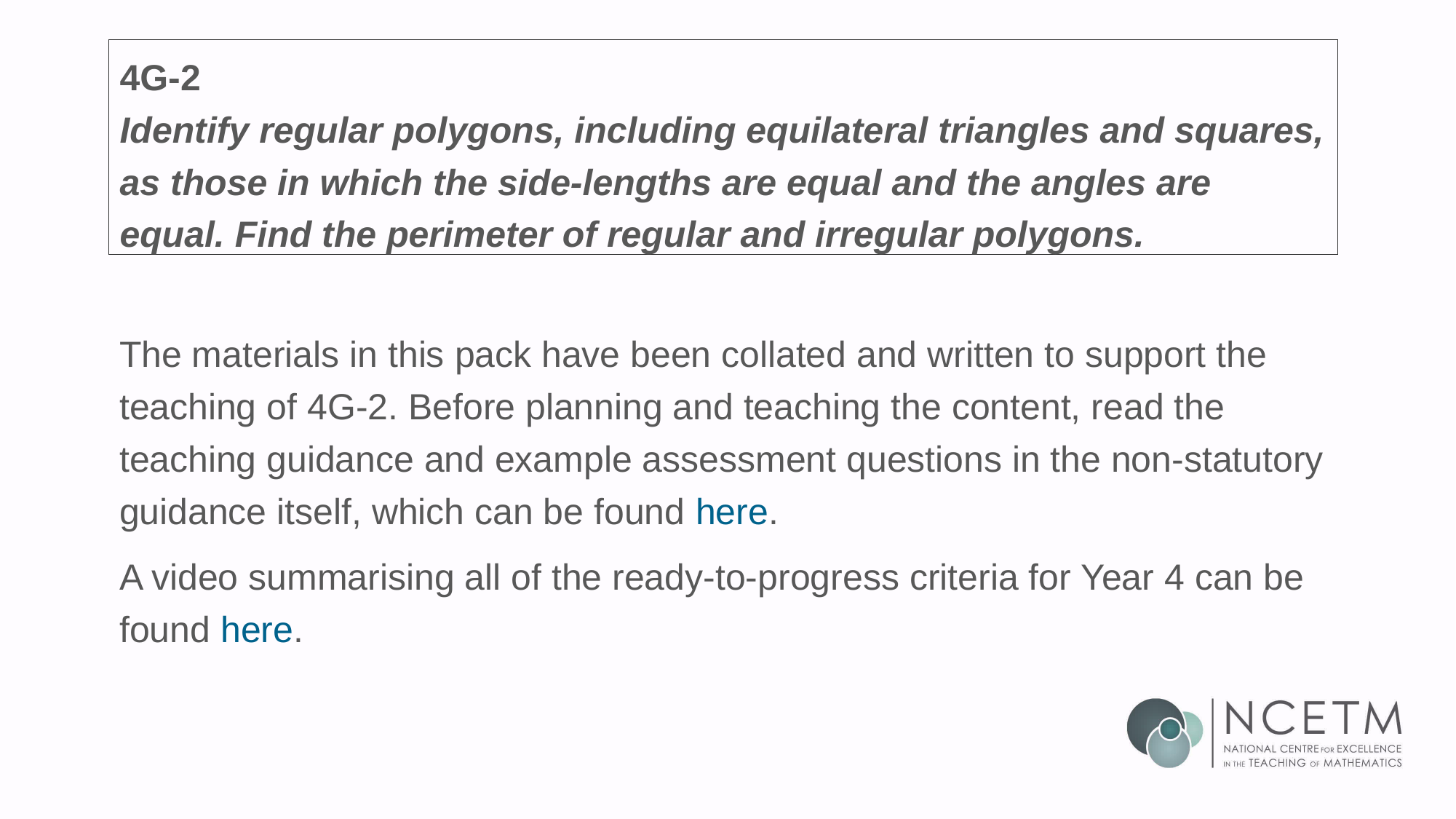

# 4G-2 Identify regular polygons, including equilateral triangles and squares, as those in which the side-lengths are equal and the angles are equal. Find the perimeter of regular and irregular polygons.
The materials in this pack have been collated and written to support the teaching of 4G-2. Before planning and teaching the content, read the teaching guidance and example assessment questions in the non-statutory guidance itself, which can be found here.
A video summarising all of the ready-to-progress criteria for Year 4 can be found here.